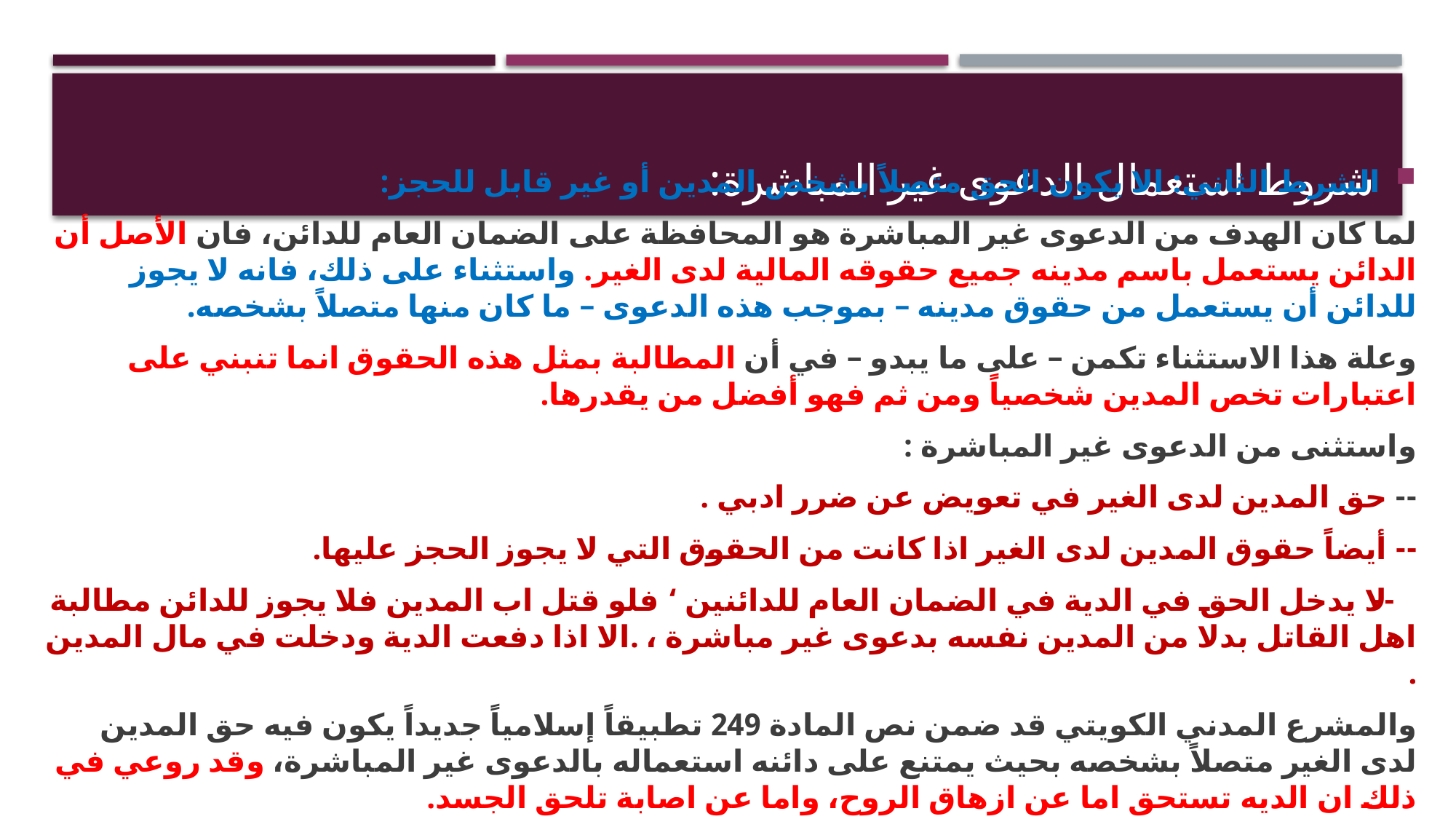

# شروط استعمال الدعوى غير المباشرة:
الشرط الثاني: الا يكون الحق متصلاً بشخص المدين أو غير قابل للحجز:
لما كان الهدف من الدعوى غير المباشرة هو المحافظة على الضمان العام للدائن، فان الأصل أن الدائن يستعمل باسم مدينه جميع حقوقه المالية لدى الغير. واستثناء على ذلك، فانه لا يجوز للدائن أن يستعمل من حقوق مدينه – بموجب هذه الدعوى – ما كان منها متصلاً بشخصه.
وعلة هذا الاستثناء تكمن – على ما يبدو – في أن المطالبة بمثل هذه الحقوق انما تنبني على اعتبارات تخص المدين شخصياً ومن ثم فهو أفضل من يقدرها.
واستثنى من الدعوى غير المباشرة :
-- حق المدين لدى الغير في تعويض عن ضرر ادبي .
-- أيضاً حقوق المدين لدى الغير اذا كانت من الحقوق التي لا يجوز الحجز عليها.
-- لا يدخل الحق في الدية في الضمان العام للدائنين ‘ فلو قتل اب المدين فلا يجوز للدائن مطالبة اهل القاتل بدلا من المدين نفسه بدعوى غير مباشرة ، .الا اذا دفعت الدية ودخلت في مال المدين .
والمشرع المدني الكويتي قد ضمن نص المادة 249 تطبيقاً إسلامياً جديداً يكون فيه حق المدين لدى الغير متصلاً بشخصه بحيث يمتنع على دائنه استعماله بالدعوى غير المباشرة، وقد روعي في ذلك ان الديه تستحق اما عن ازهاق الروح، واما عن اصابة تلحق الجسد.